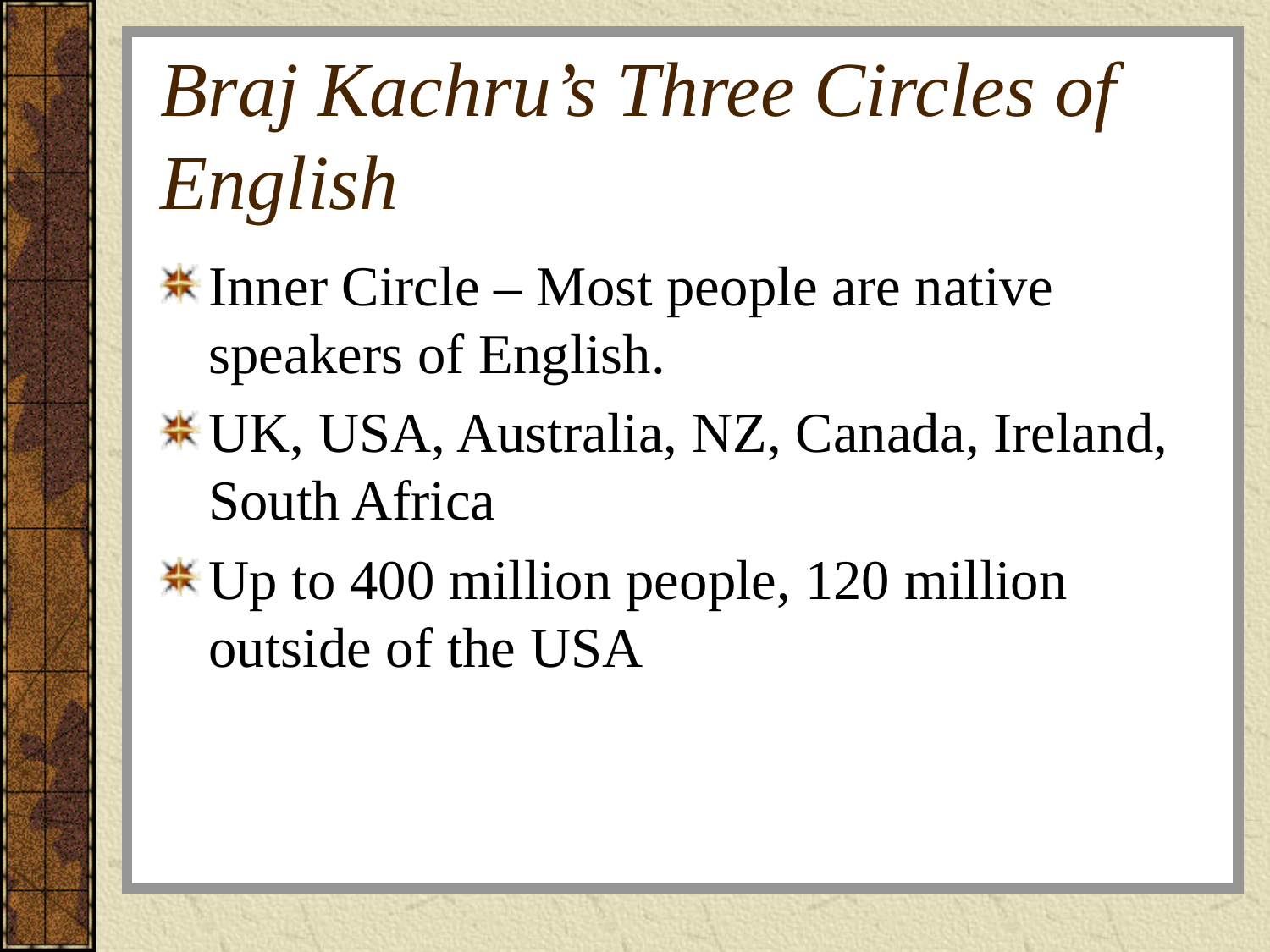

# Braj Kachru’s Three Circles of English
Inner Circle – Most people are native speakers of English.
UK, USA, Australia, NZ, Canada, Ireland, South Africa
Up to 400 million people, 120 million outside of the USA